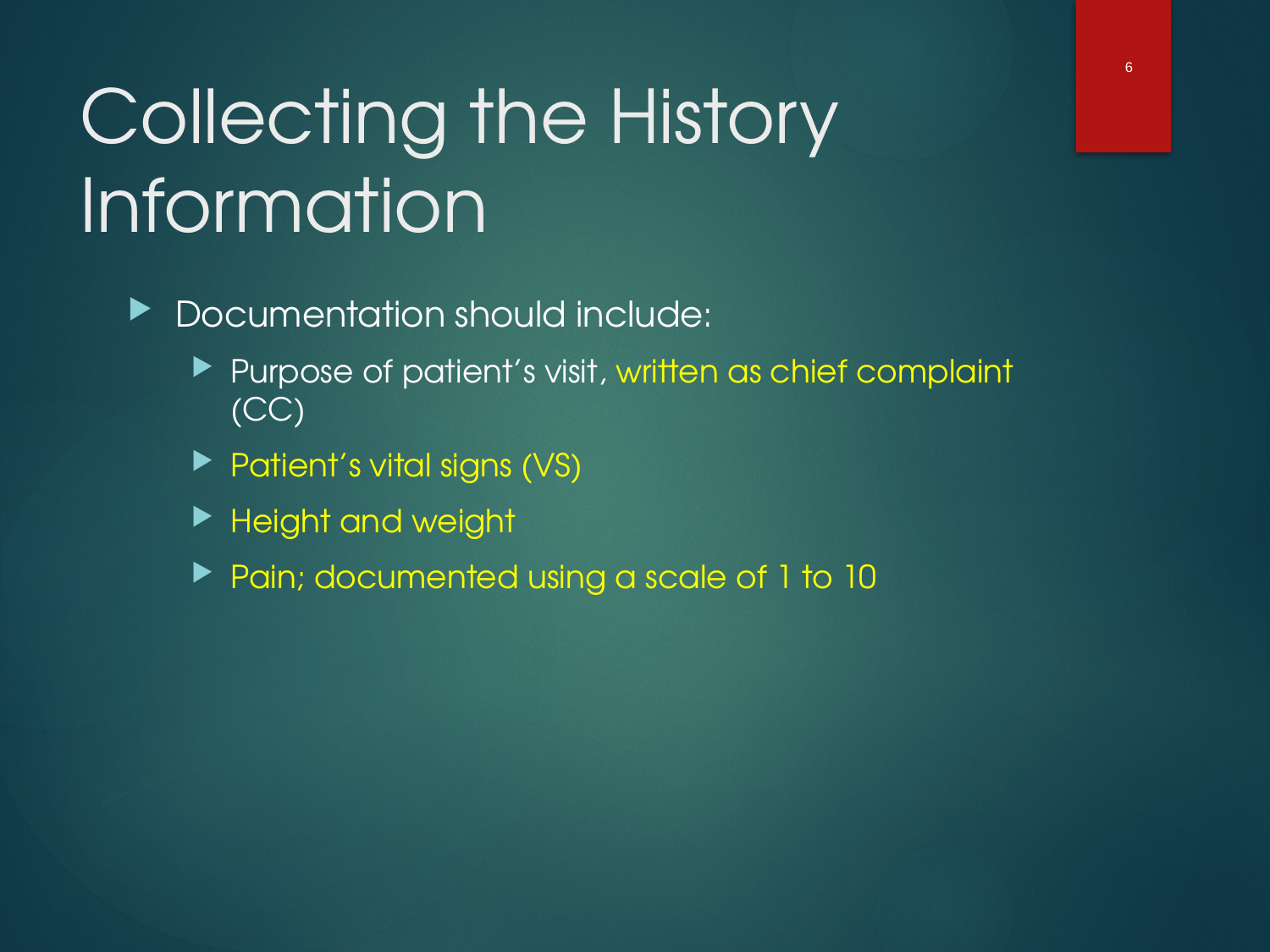

6

# Collecting the History Information
Documentation should include:
Purpose of patient’s visit, written as chief complaint (CC)
Patient’s vital signs (VS)
Height and weight
Pain; documented using a scale of 1 to 10